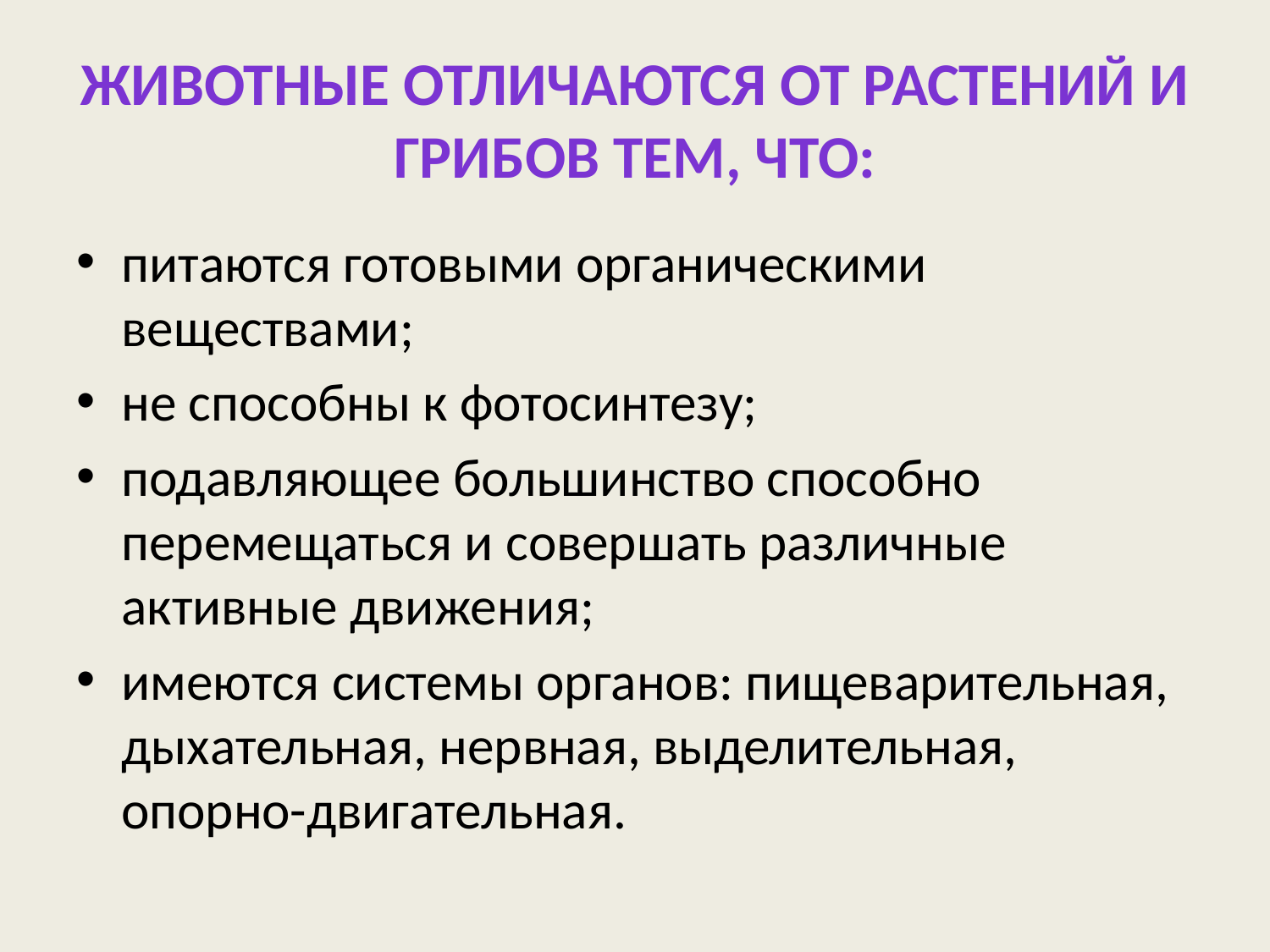

# Животные отличаются от растений и грибов тем, что:
питаются готовыми органическими веществами;
не способны к фотосинтезу;
подавляющее большинство способно перемещаться и совершать различные активные движения;
имеются системы органов: пищеварительная, дыхательная, нервная, выделительная, опорно-двигательная.